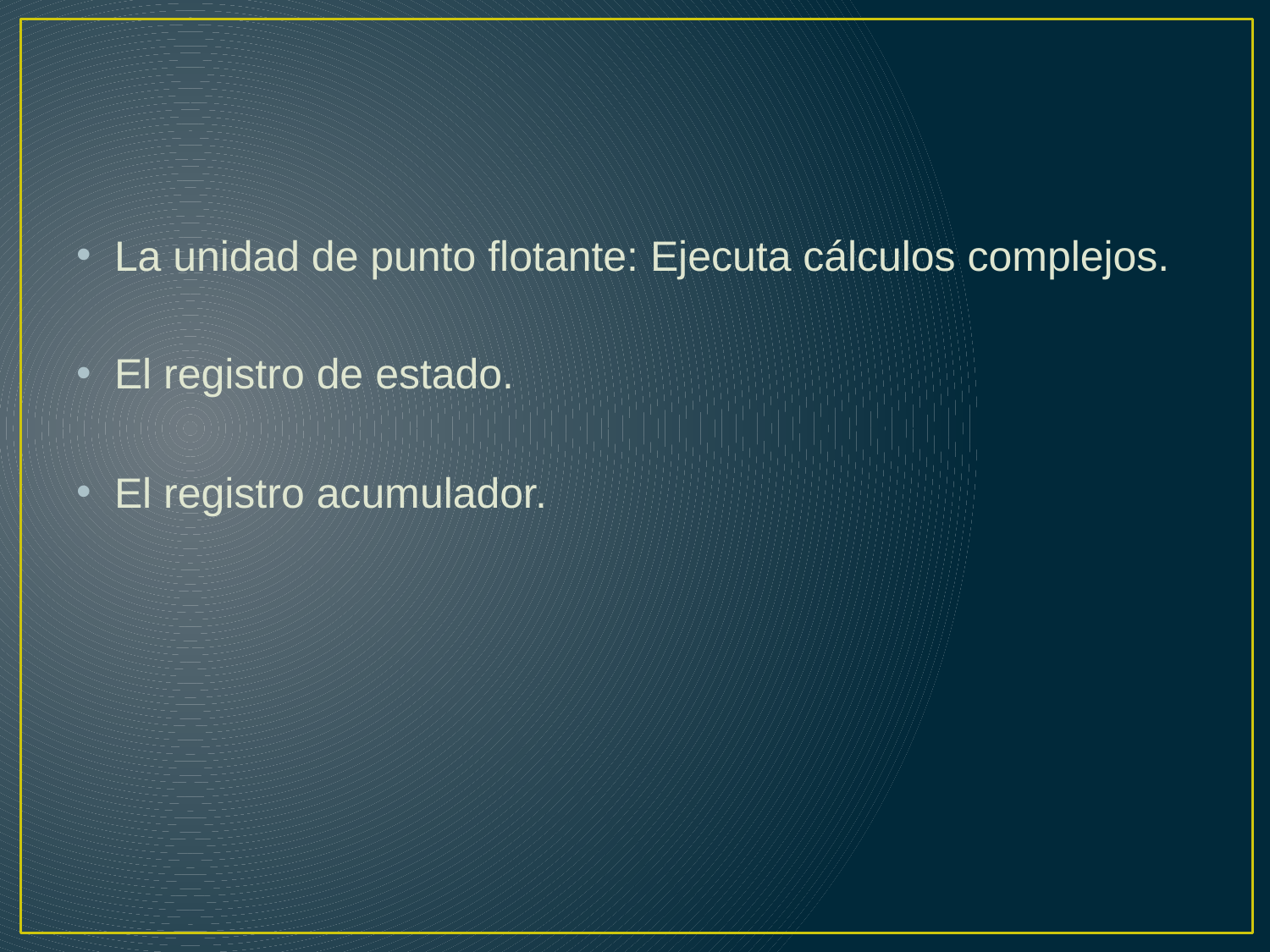

#
La unidad de punto flotante: Ejecuta cálculos complejos.

El registro de estado.

El registro acumulador.